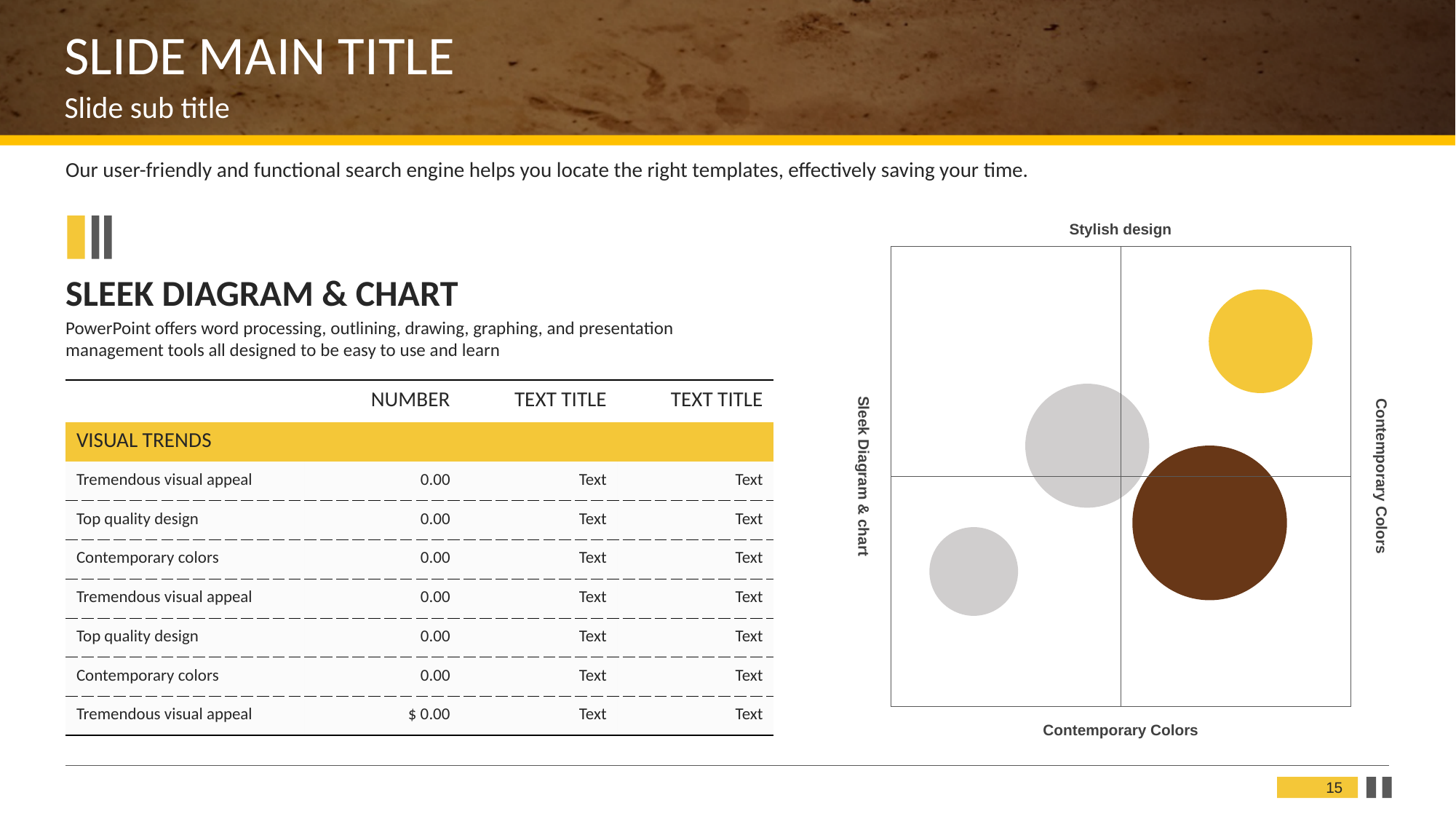

SLIDE MAIN TITLE
Slide sub title
Our user-friendly and functional search engine helps you locate the right templates, effectively saving your time.

Stylish design

Sleek Diagram & chart
Contemporary Colors

Contemporary Colors
SLEEK DIAGRAM & CHART
PowerPoint offers word processing, outlining, drawing, graphing, and presentation management tools all designed to be easy to use and learn
|  | NUMBER | TEXT TITLE | TEXT TITLE |
| --- | --- | --- | --- |
| VISUAL TRENDS |  |  |  |
| Tremendous visual appeal | 0.00 | Text | Text |
| Top quality design | 0.00 | Text | Text |
| Contemporary colors | 0.00 | Text | Text |
| Tremendous visual appeal | 0.00 | Text | Text |
| Top quality design | 0.00 | Text | Text |
| Contemporary colors | 0.00 | Text | Text |
| Tremendous visual appeal | $ 0.00 | Text | Text |
15